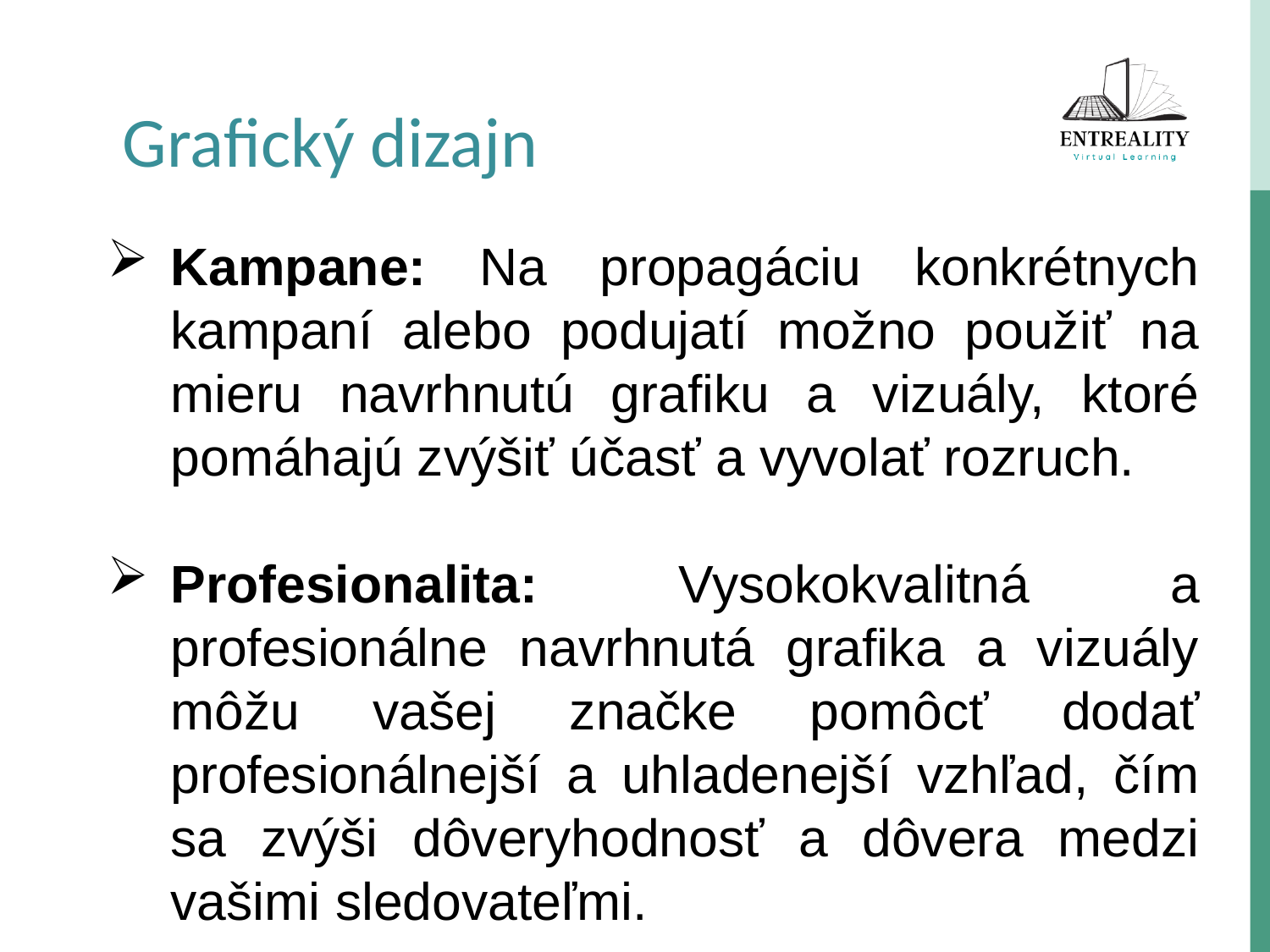

Grafický dizajn
Kampane: Na propagáciu konkrétnych kampaní alebo podujatí možno použiť na mieru navrhnutú grafiku a vizuály, ktoré pomáhajú zvýšiť účasť a vyvolať rozruch.

Profesionalita: Vysokokvalitná a profesionálne navrhnutá grafika a vizuály môžu vašej značke pomôcť dodať profesionálnejší a uhladenejší vzhľad, čím sa zvýši dôveryhodnosť a dôvera medzi vašimi sledovateľmi.